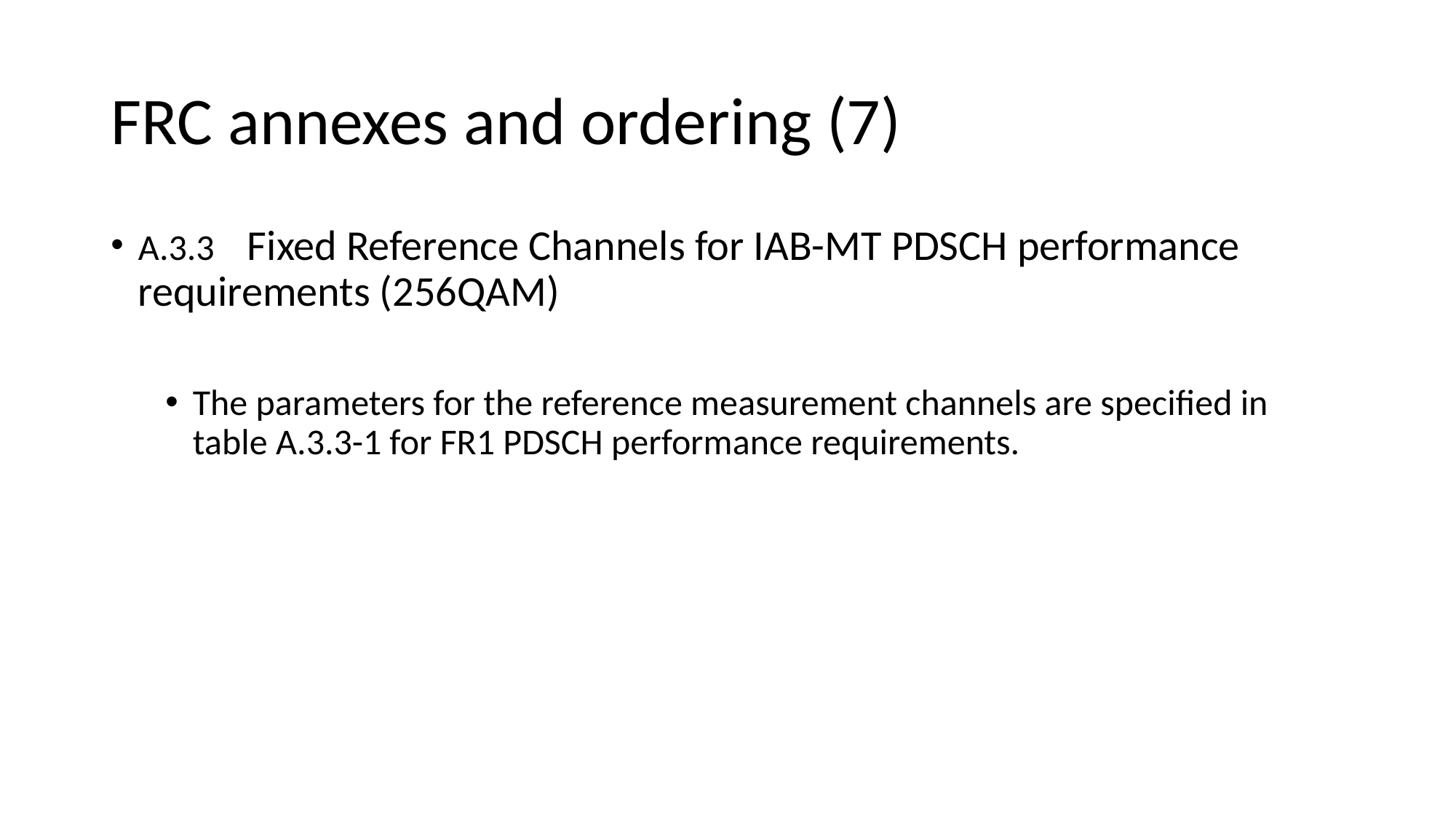

# FRC annexes and ordering (7)
A.3.3	Fixed Reference Channels for IAB-MT PDSCH performance requirements (256QAM)

The parameters for the reference measurement channels are specified in table A.3.3-1 for FR1 PDSCH performance requirements.